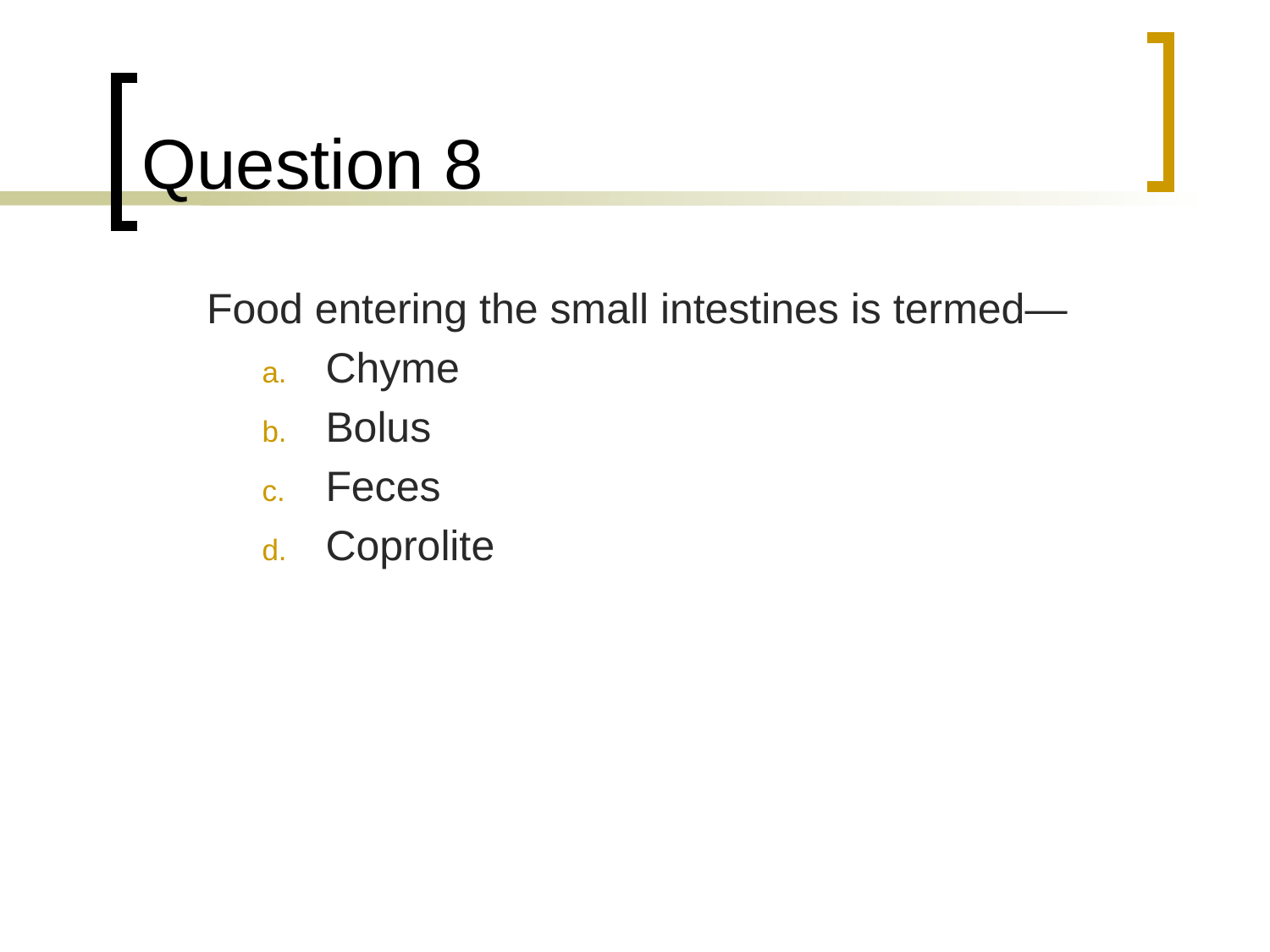

# Question 8
	Food entering the small intestines is termed—
Chyme
Bolus
Feces
Coprolite